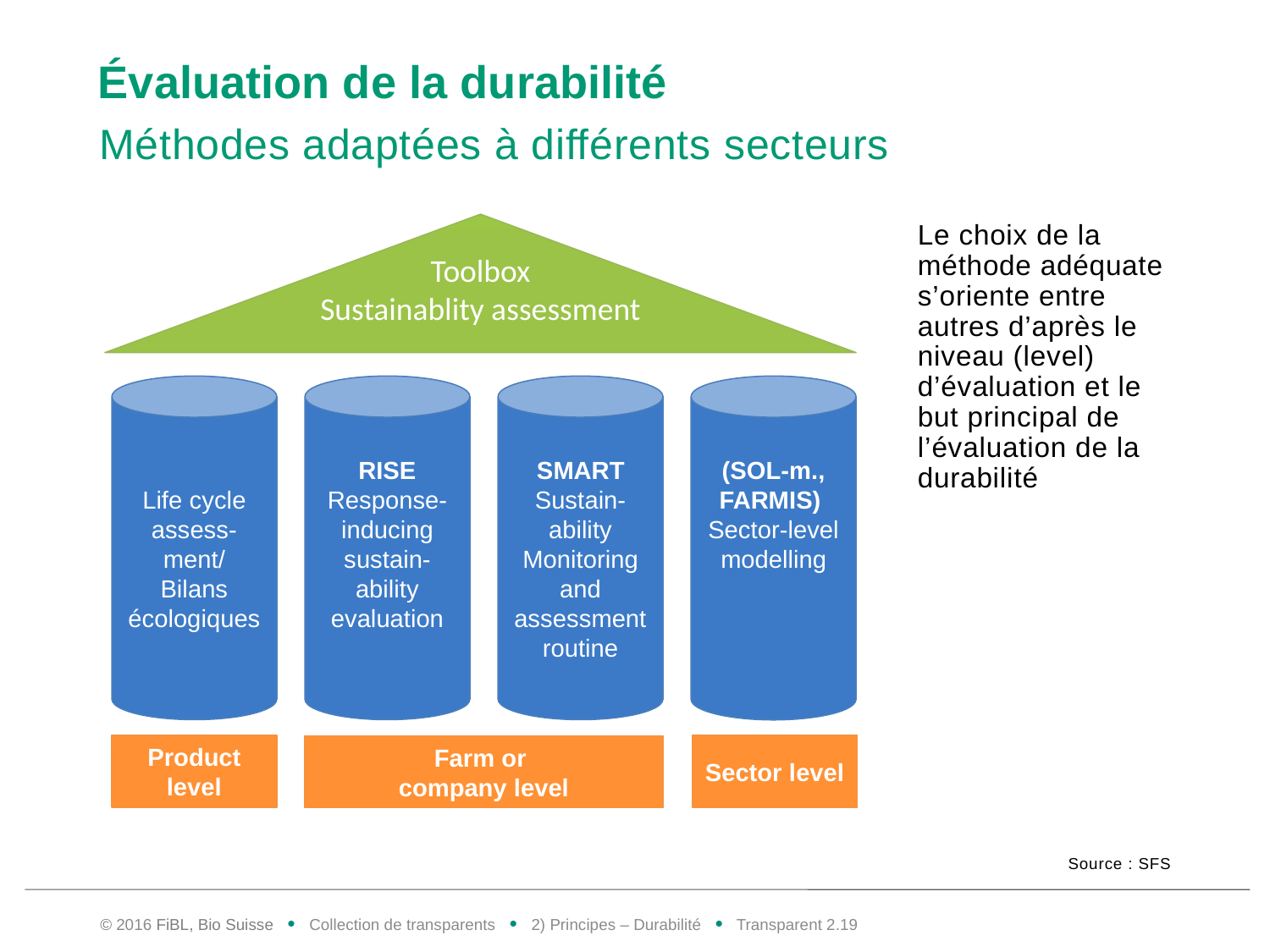

# Évaluation de la durabilité
Méthodes adaptées à différents secteurs

Toolbox
Sustainablity assessment

Le choix de la méthode adéquate s’oriente entre autres d’après le niveau (level) d’évaluation et le but principal de l’évaluation de la durabilité
Life cycle assess-ment/
Bilans écologiques
RISE Response-inducing sustain-ability evaluation

SMART Sustain-ability Monitoring and assessment routine
(SOL-m., FARMIS)
Sector-level modelling

Sector level
Product level
Farm or
company level
Source : SFS
© 2016 FiBL, Bio Suisse   •   Collection de transparents   •   2) Principes – Durabilité   •   Transparent 2.19